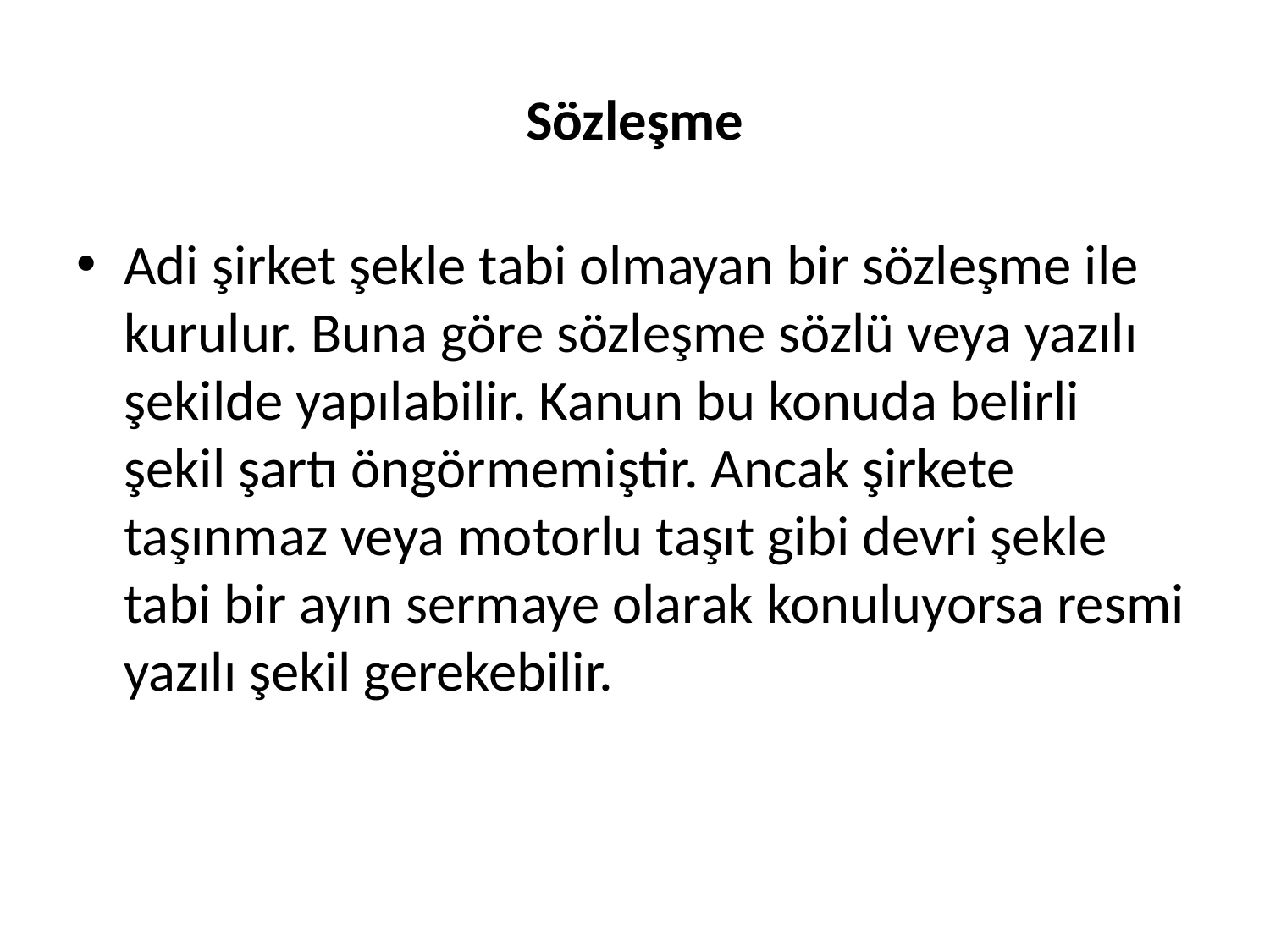

# Sözleşme
Adi şirket şekle tabi olmayan bir sözleşme ile kurulur. Buna göre sözleşme sözlü veya yazılı şekilde yapılabilir. Kanun bu konuda belirli şekil şartı öngörmemiştir. Ancak şirkete taşınmaz veya motorlu taşıt gibi devri şekle tabi bir ayın sermaye olarak konuluyorsa resmi yazılı şekil gerekebilir.